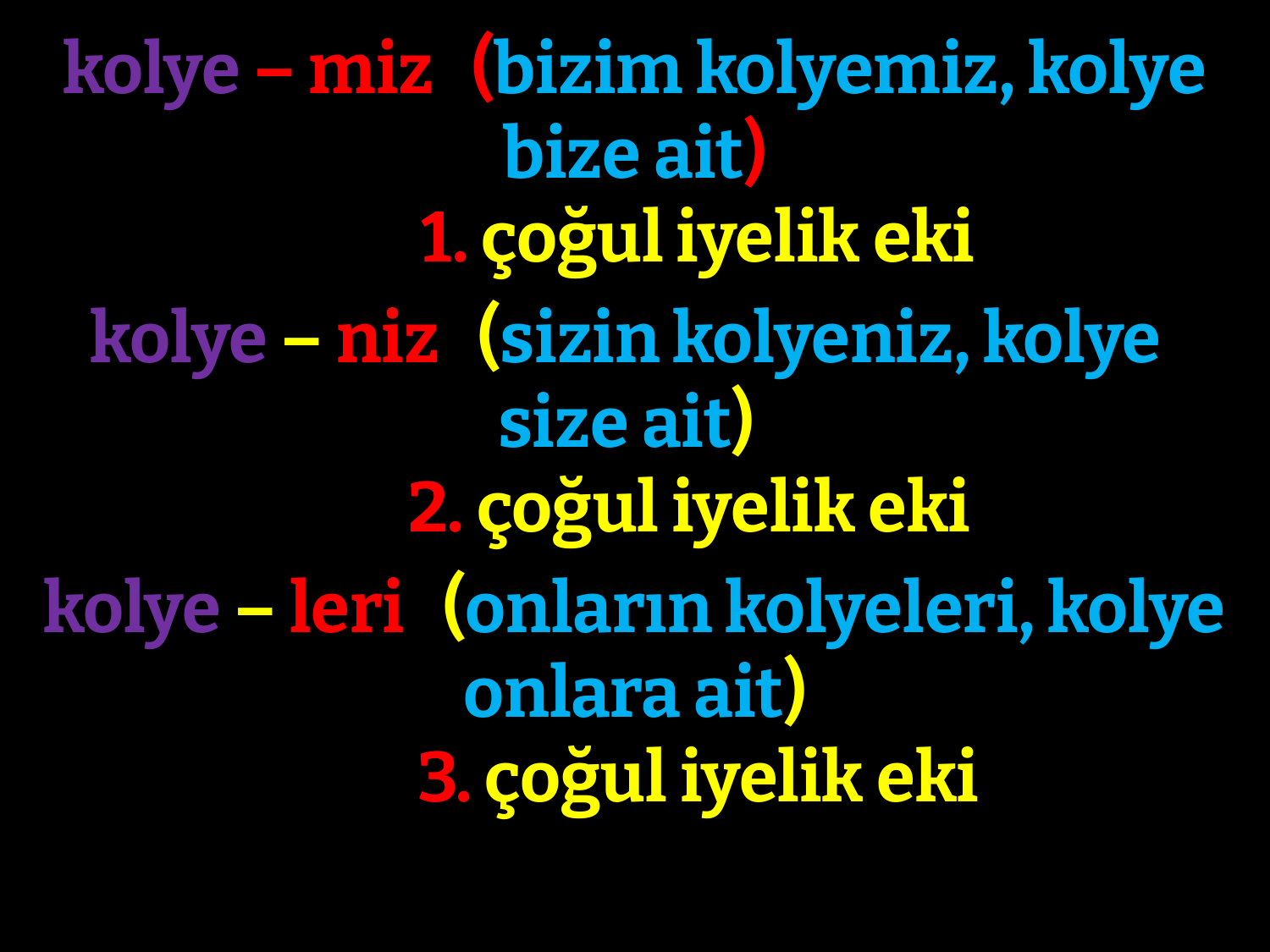

kolye – miz   (bizim kolyemiz, kolye bize ait)
          1. çoğul iyelik eki

kolye – niz   (sizin kolyeniz, kolye size ait)
          2. çoğul iyelik eki

#
kolye – leri   (onların kolyeleri, kolye onlara ait)
          3. çoğul iyelik eki